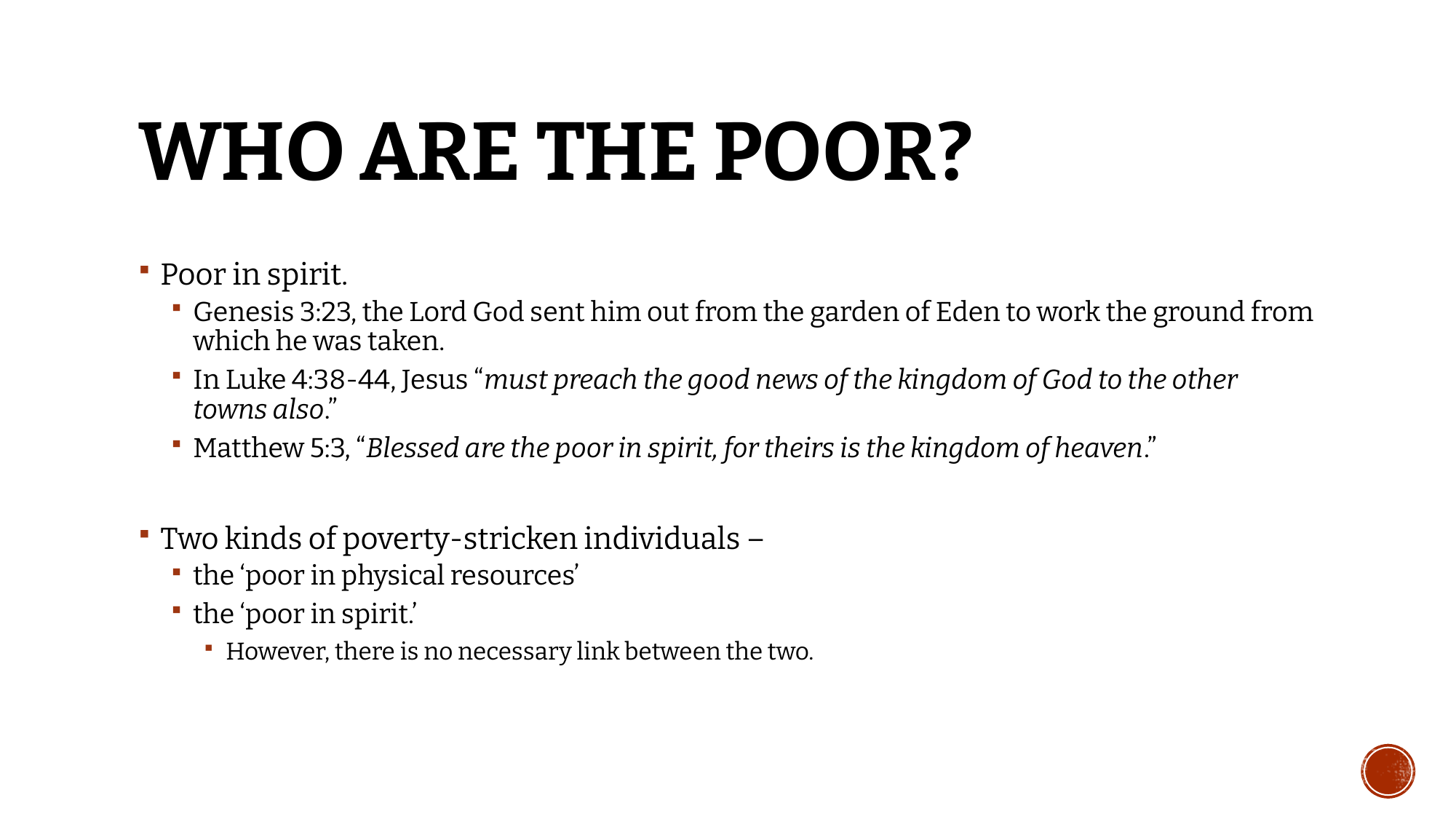

# Who Are the Poor?
Poor in spirit.
Genesis 3:23, the Lord God sent him out from the garden of Eden to work the ground from which he was taken.
In Luke 4:38-44, Jesus “must preach the good news of the kingdom of God to the other towns also.”
Matthew 5:3, “Blessed are the poor in spirit, for theirs is the kingdom of heaven.”

Two kinds of poverty-stricken individuals –
the ‘poor in physical resources’
the ‘poor in spirit.’
However, there is no necessary link between the two.